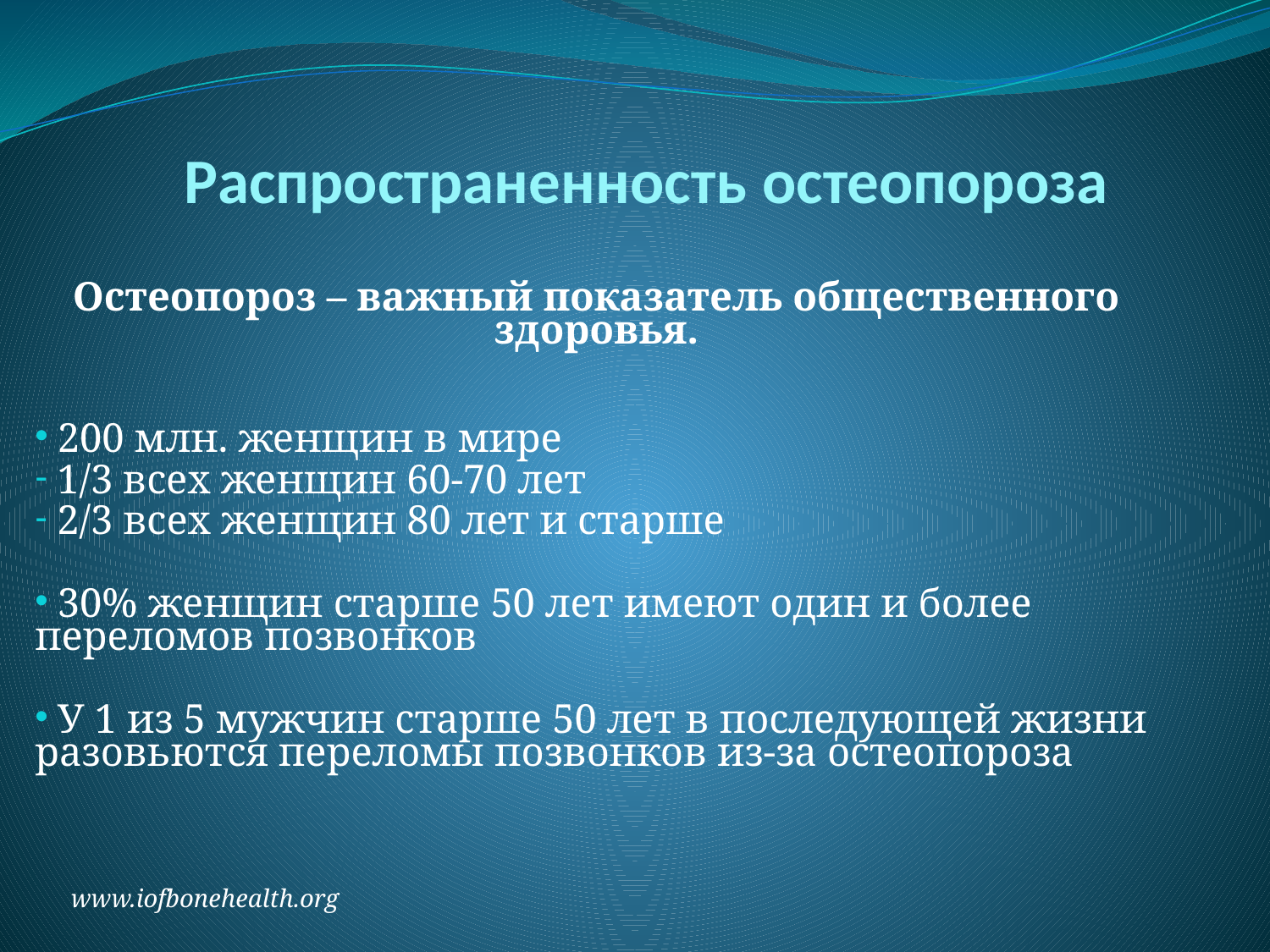

# Распространенность остеопороза
Остеопороз – важный показатель общественного здоровья.

 200 млн. женщин в мире
 1/3 всех женщин 60-70 лет
 2/3 всех женщин 80 лет и старше

 30% женщин старше 50 лет имеют один и более переломов позвонков

 У 1 из 5 мужчин старше 50 лет в последующей жизни разовьются переломы позвонков из-за остеопороза

www.iofbonehealth.org